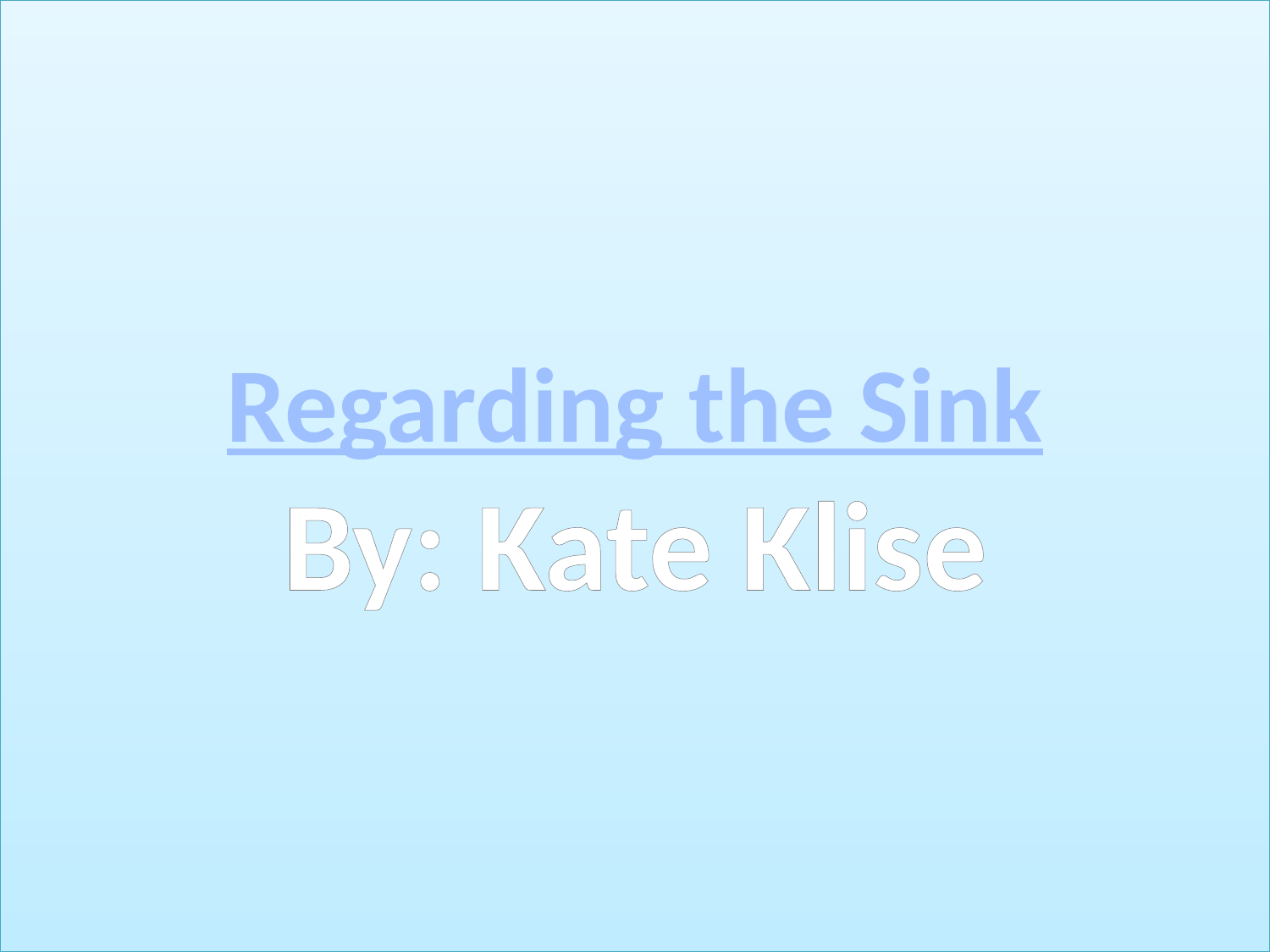

# Regarding the Sink By: Kate Klise